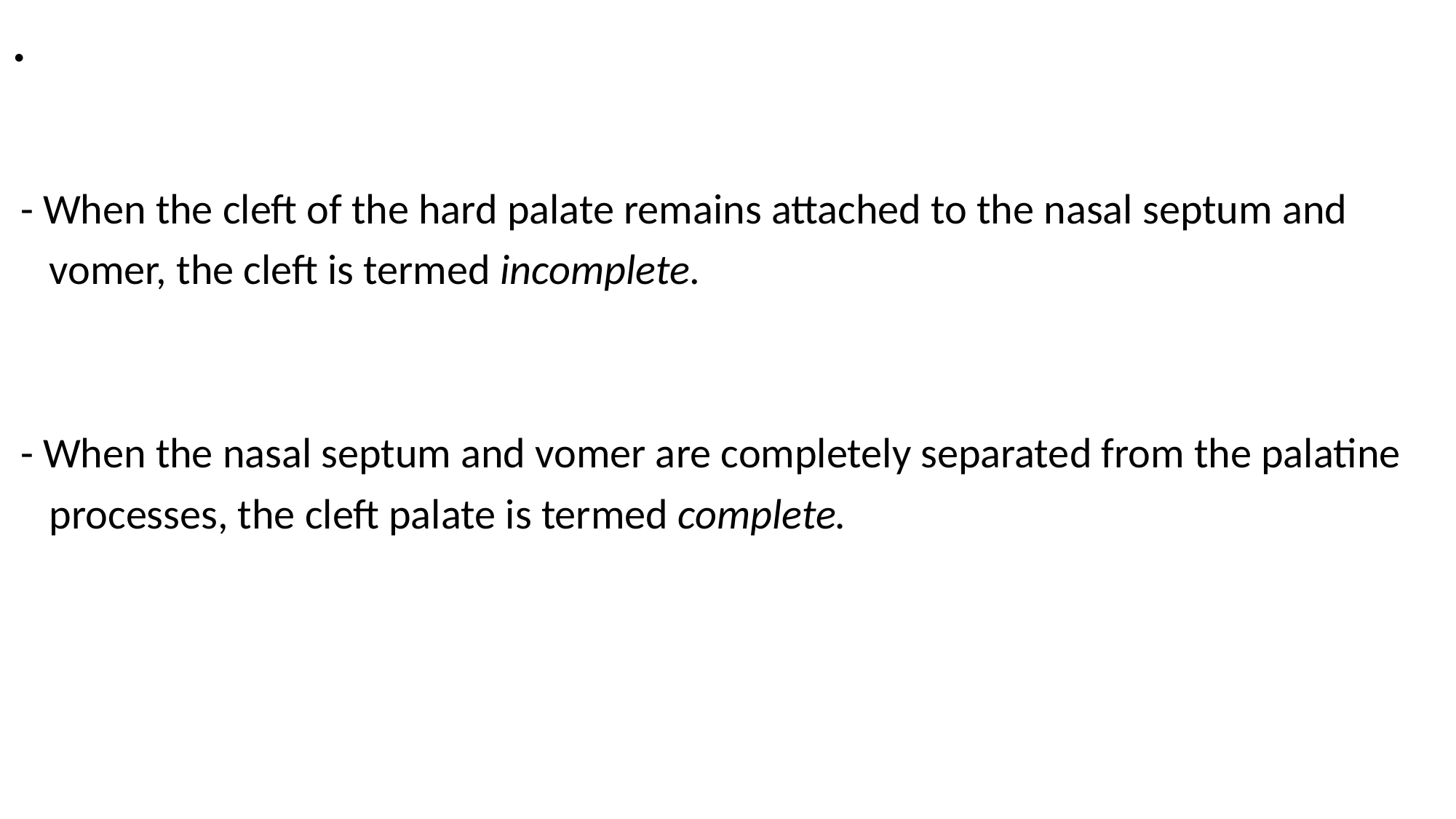

# .

 - When the cleft of the hard palate remains attached to the nasal septum and
    vomer, the cleft is termed incomplete.

 - When the nasal septum and vomer are completely separated from the palatine
    processes, the cleft palate is termed complete.